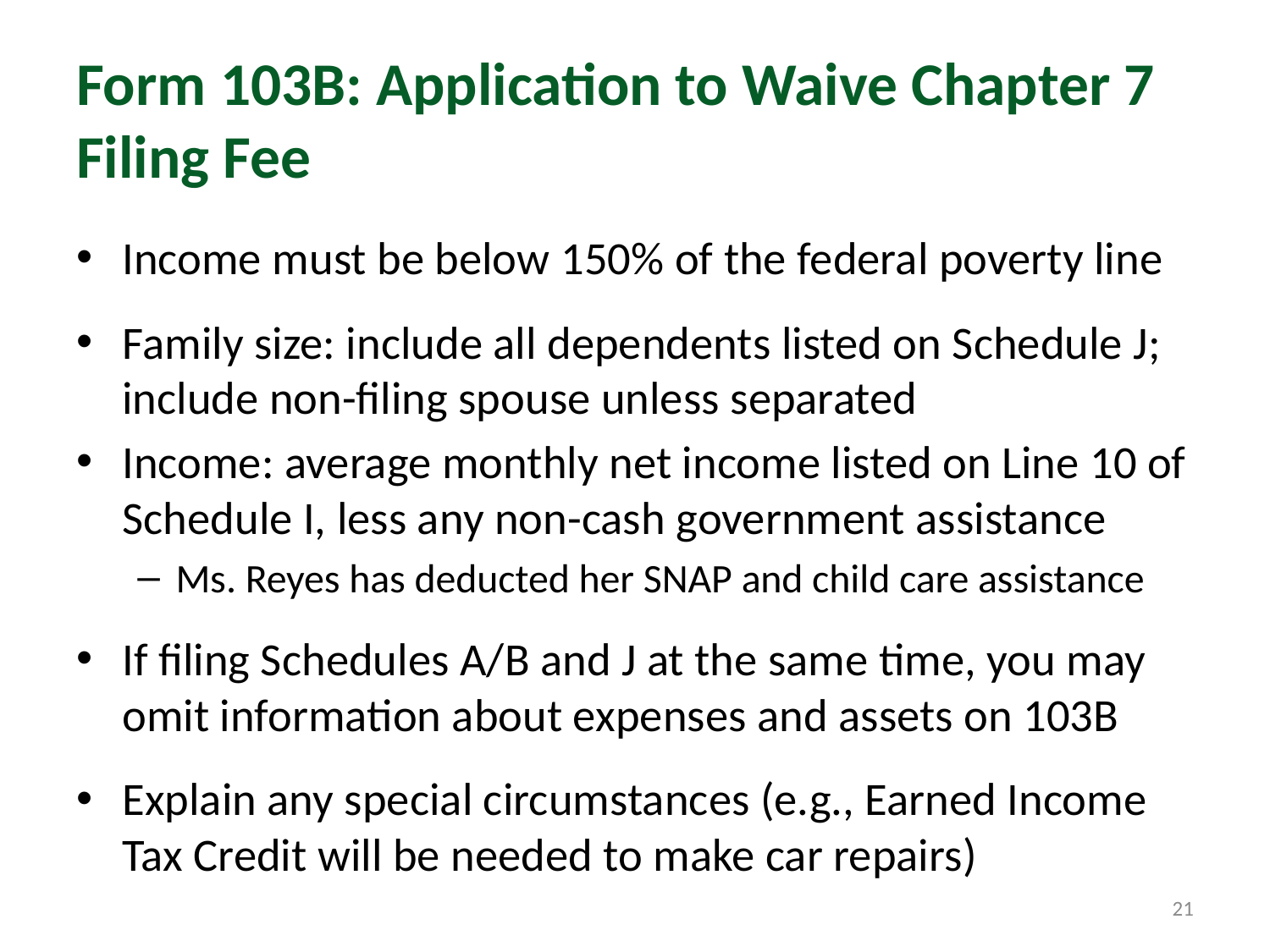

# Form 103B: Application to Waive Chapter 7 Filing Fee
Income must be below 150% of the federal poverty line
Family size: include all dependents listed on Schedule J; include non-filing spouse unless separated
Income: average monthly net income listed on Line 10 of Schedule I, less any non-cash government assistance
Ms. Reyes has deducted her SNAP and child care assistance
If filing Schedules A/B and J at the same time, you may omit information about expenses and assets on 103B
Explain any special circumstances (e.g., Earned Income Tax Credit will be needed to make car repairs)
21